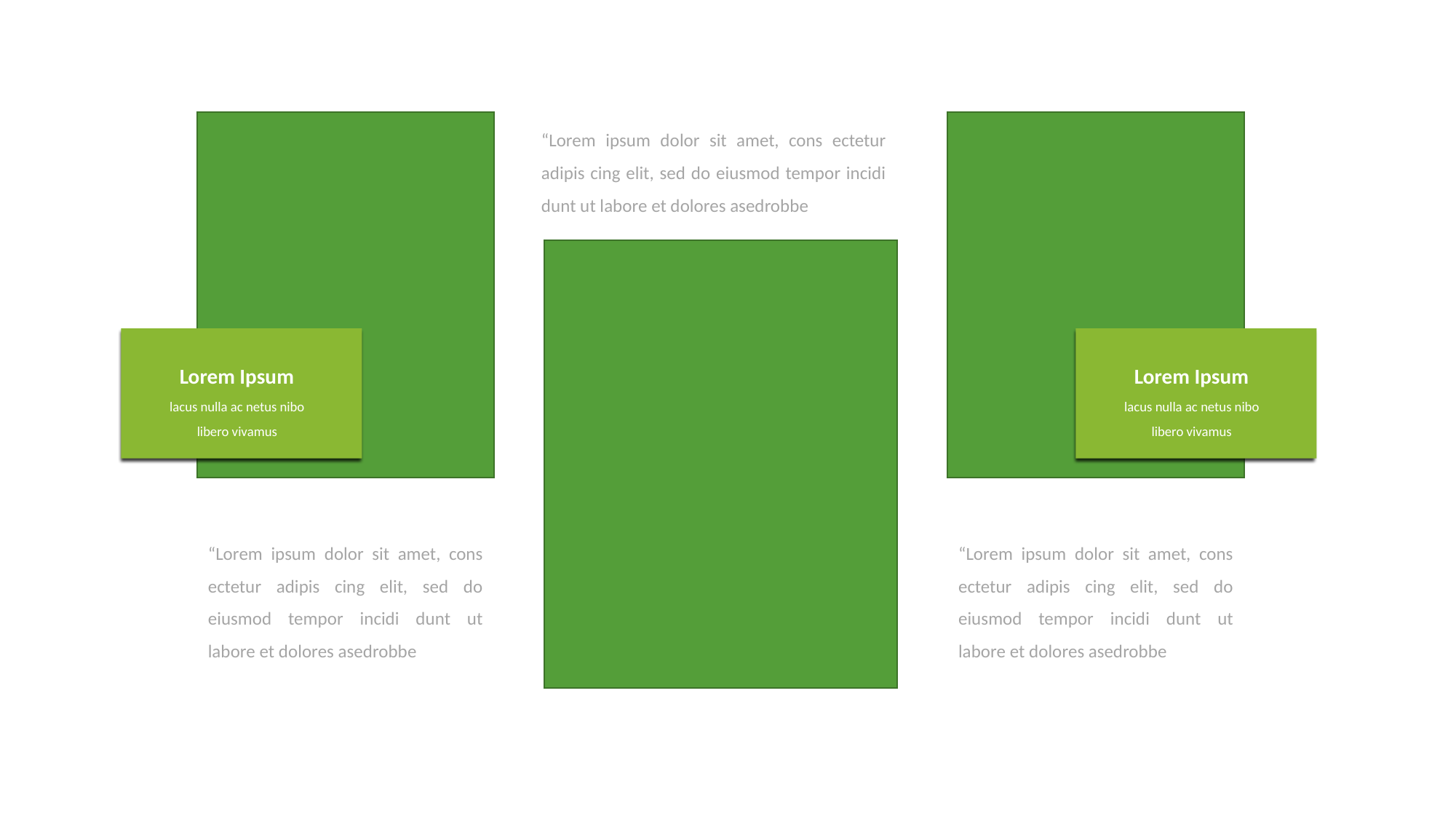

“Lorem ipsum dolor sit amet, cons ectetur adipis cing elit, sed do eiusmod tempor incidi dunt ut labore et dolores asedrobbe

Lorem Ipsum
Lorem Ipsum
lacus nulla ac netus nibo libero vivamus
lacus nulla ac netus nibo libero vivamus
“Lorem ipsum dolor sit amet, cons ectetur adipis cing elit, sed do eiusmod tempor incidi dunt ut labore et dolores asedrobbe
“Lorem ipsum dolor sit amet, cons ectetur adipis cing elit, sed do eiusmod tempor incidi dunt ut labore et dolores asedrobbe